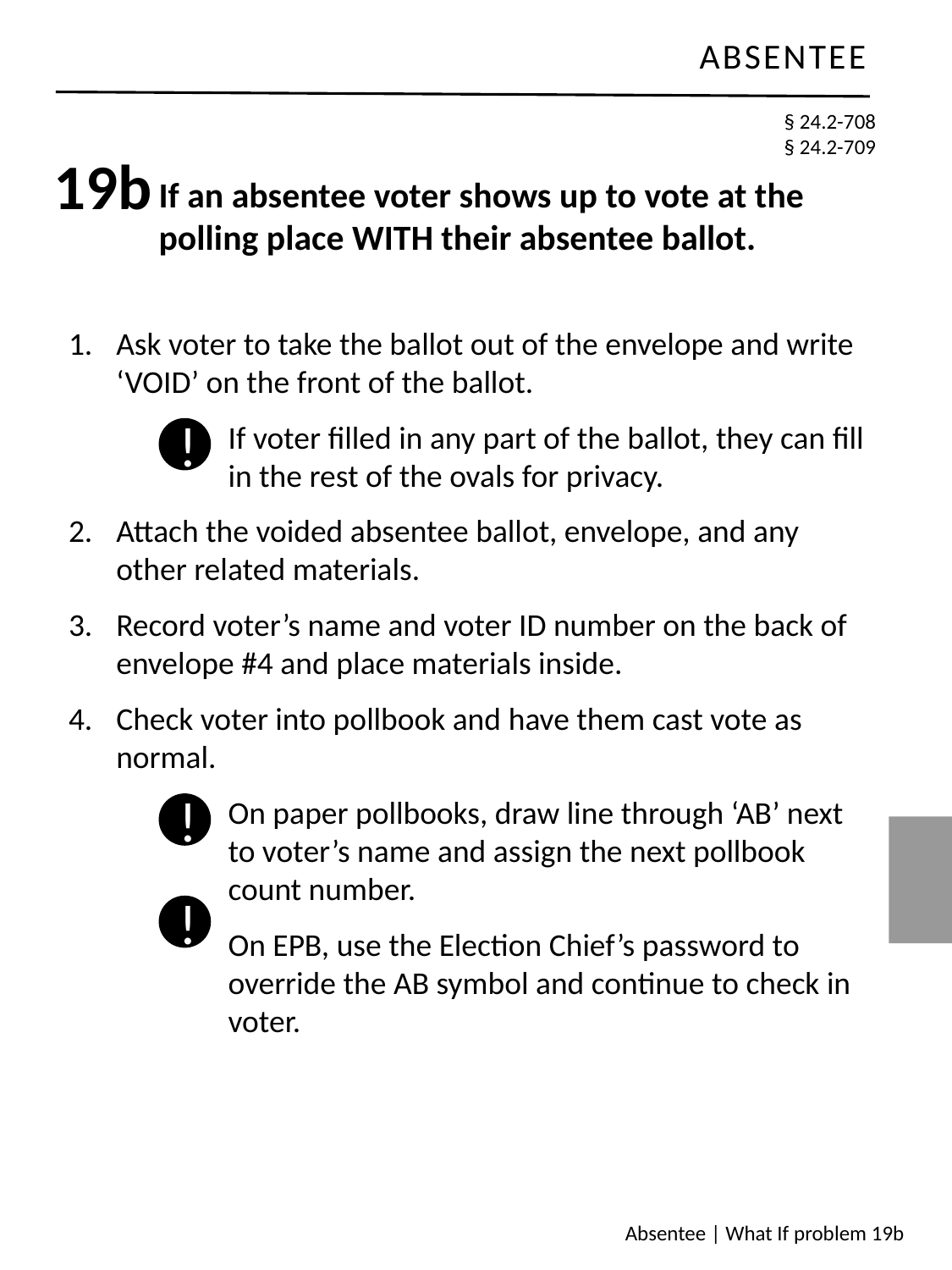

§ 24.2-708
§ 24.2-709
19b
If an absentee voter shows up to vote at the polling place WITH their absentee ballot.
Ask voter to take the ballot out of the envelope and write ‘VOID’ on the front of the ballot.
If voter filled in any part of the ballot, they can fill in the rest of the ovals for privacy.
Attach the voided absentee ballot, envelope, and any other related materials.
Record voter’s name and voter ID number on the back of envelope #4 and place materials inside.
Check voter into pollbook and have them cast vote as normal.
On paper pollbooks, draw line through ‘AB’ next to voter’s name and assign the next pollbook count number.
On EPB, use the Election Chief’s password to override the AB symbol and continue to check in voter.

!
!
!
Absentee | What If problem 19b